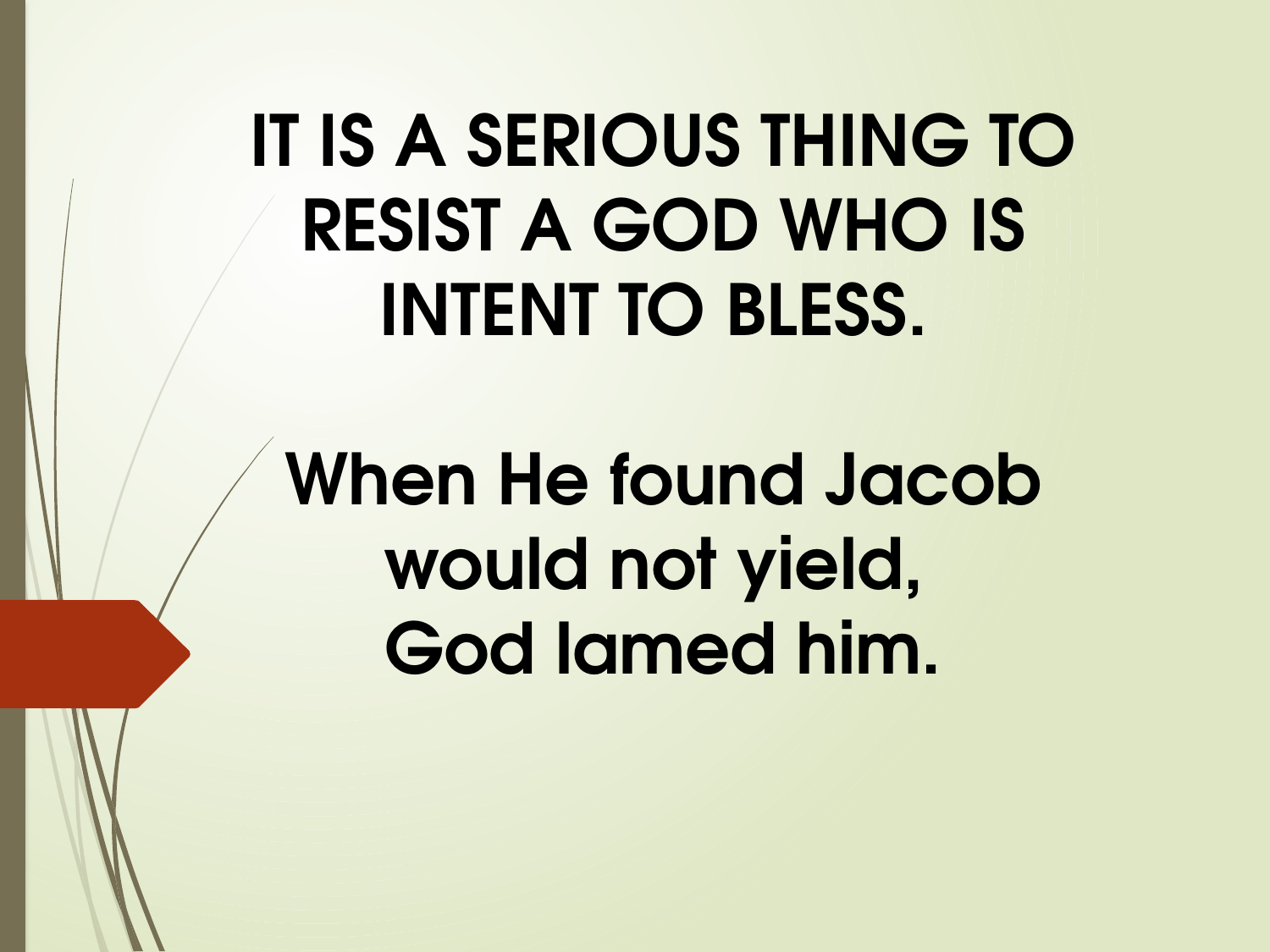

IT IS A SERIOUS THING TO RESIST A GOD WHO IS INTENT TO BLESS.

When He found Jacob would not yield,
God lamed him.